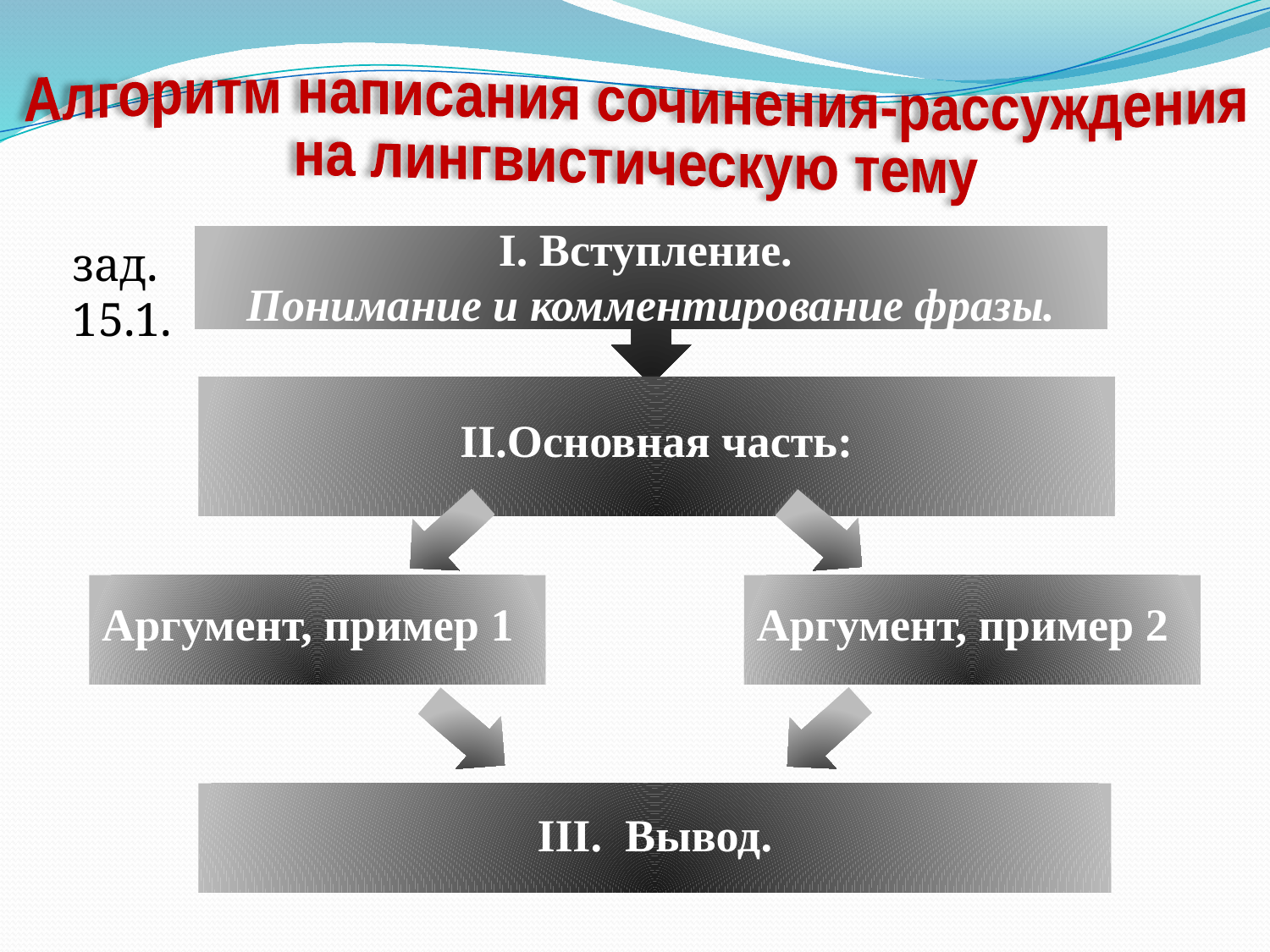

Алгоритм написания сочинения-рассуждения
на лингвистическую тему
I. Вступление.
Понимание и комментирование фразы.

зад.
15.1.
II.Основная часть:

Аргумент, пример 1

Аргумент, пример 2

III.  Вывод.